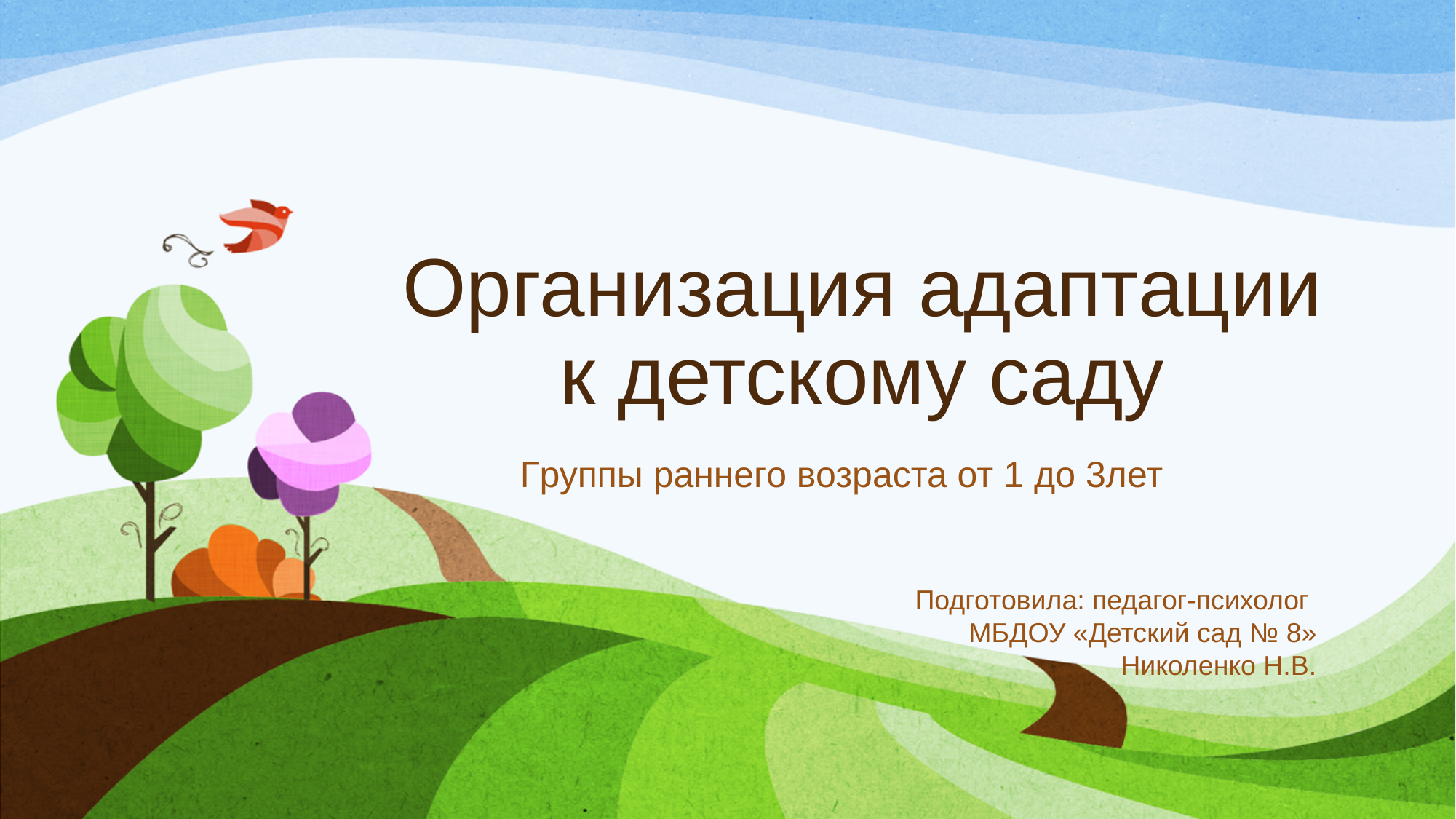

# Организация адаптации к детскому саду
Группы раннего возраста от 1 до 3лет

Подготовила: педагог-психолог
МБДОУ «Детский сад № 8»
 Николенко Н.В.